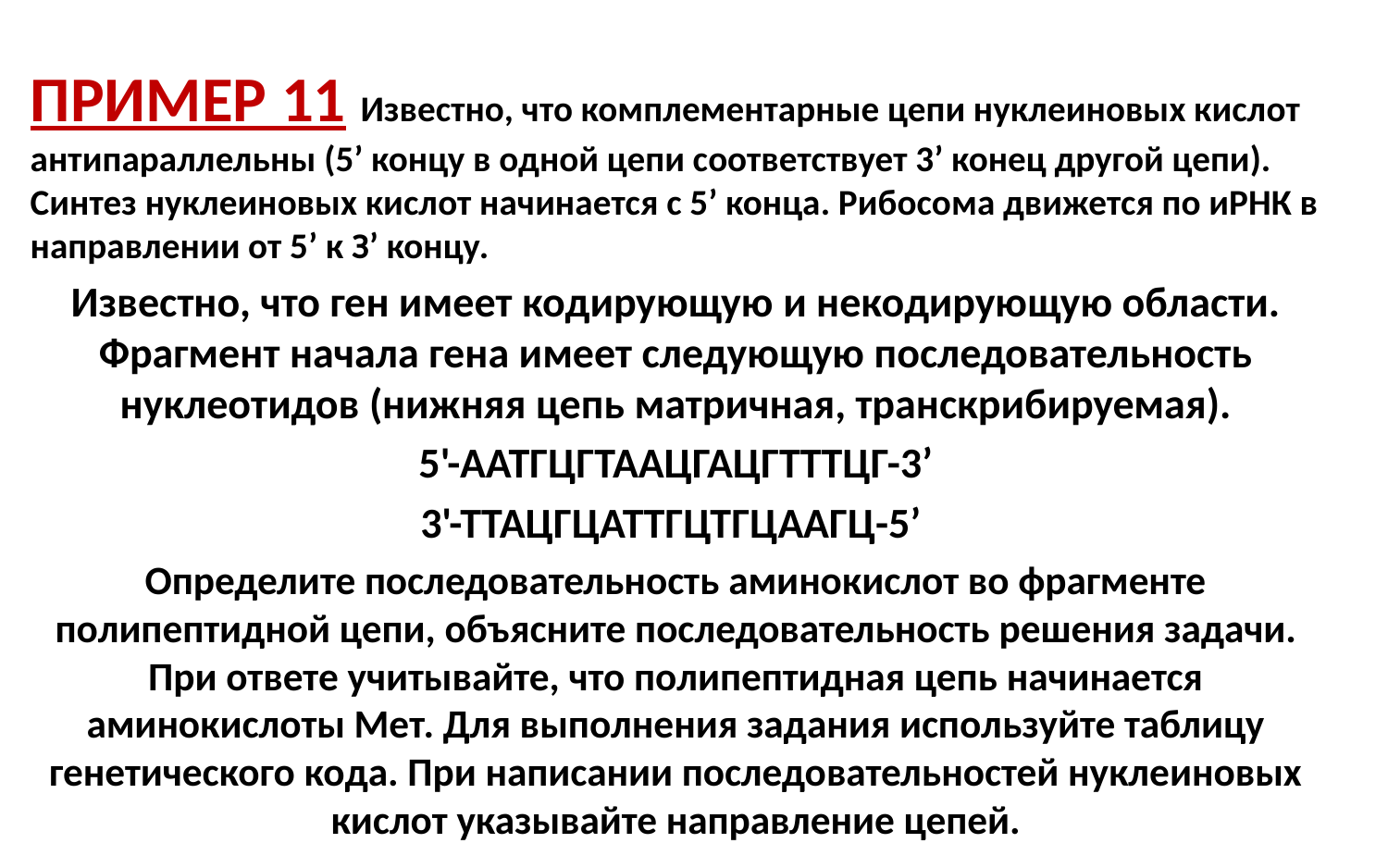

ПРИМЕР 11 Известно, что комплементарные цепи нуклеиновых кислот антипараллельны (5’ концу в одной цепи соответствует 3’ конец другой цепи). Синтез нуклеиновых кислот начинается с 5’ конца. Рибосома движется по иРНК в направлении от 5’ к З’ концу.
Известно, что ген имеет кодирующую и некодирующую области. Фрагмент начала гена имеет следующую последовательность нуклеотидов (нижняя цепь матричная, транскрибируемая).
5'-ААТГЦГТААЦГАЦГТТТЦГ-3’
3'-ТТАЦГЦАТТГЦТГЦААГЦ-5’
Определите последовательность аминокислот во фрагменте полипептидной цепи, объясните последовательность решения задачи. При ответе учитывайте, что полипептидная цепь начинается аминокислоты Мет. Для выполнения задания используйте таблицу генетического кода. При написании последовательностей нуклеиновых кислот указывайте направление цепей.